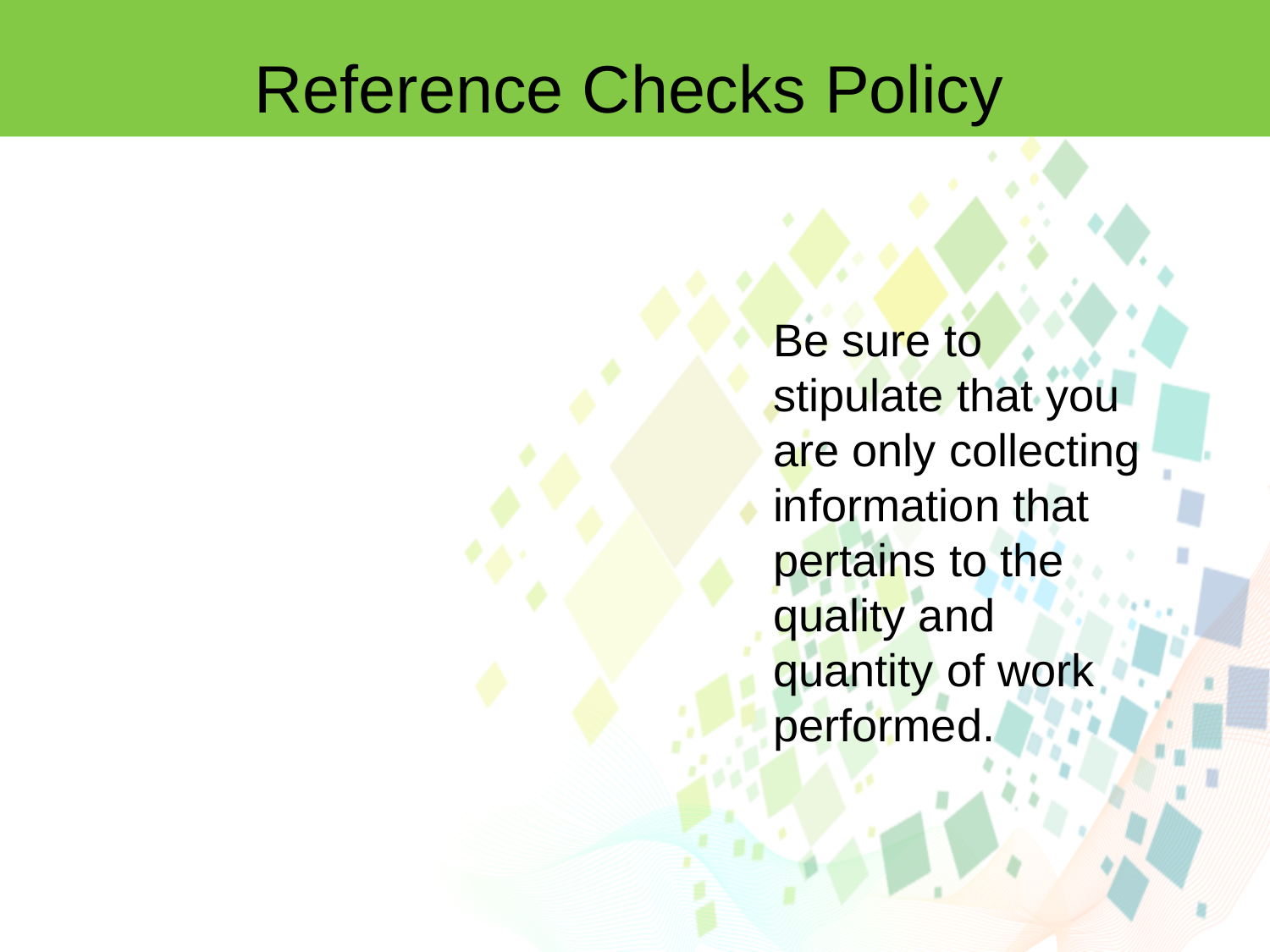

Reference Checks Policy
Be sure to stipulate that you are only collecting
information that pertains to the quality and quantity of work performed.